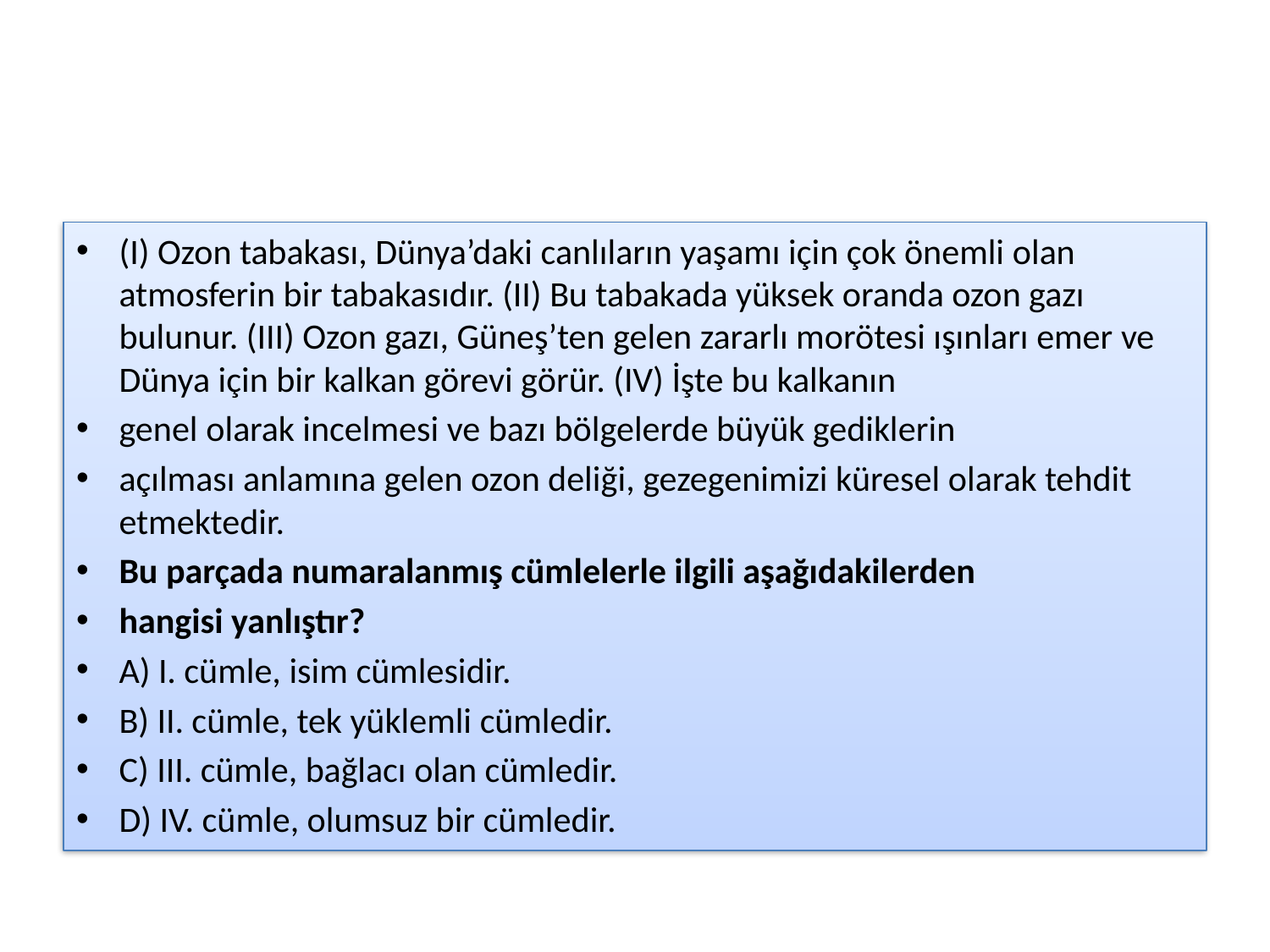

#
(I) Ozon tabakası, Dünya’daki canlıların yaşamı için çok önemli olan atmosferin bir tabakasıdır. (II) Bu tabakada yüksek oranda ozon gazı bulunur. (III) Ozon gazı, Güneş’ten gelen zararlı morötesi ışınları emer ve Dünya için bir kalkan görevi görür. (IV) İşte bu kalkanın
genel olarak incelmesi ve bazı bölgelerde büyük gediklerin
açılması anlamına gelen ozon deliği, gezegenimizi küresel olarak tehdit etmektedir.
Bu parçada numaralanmış cümlelerle ilgili aşağıdakilerden
hangisi yanlıştır?
A) I. cümle, isim cümlesidir.
B) II. cümle, tek yüklemli cümledir.
C) III. cümle, bağlacı olan cümledir.
D) IV. cümle, olumsuz bir cümledir.